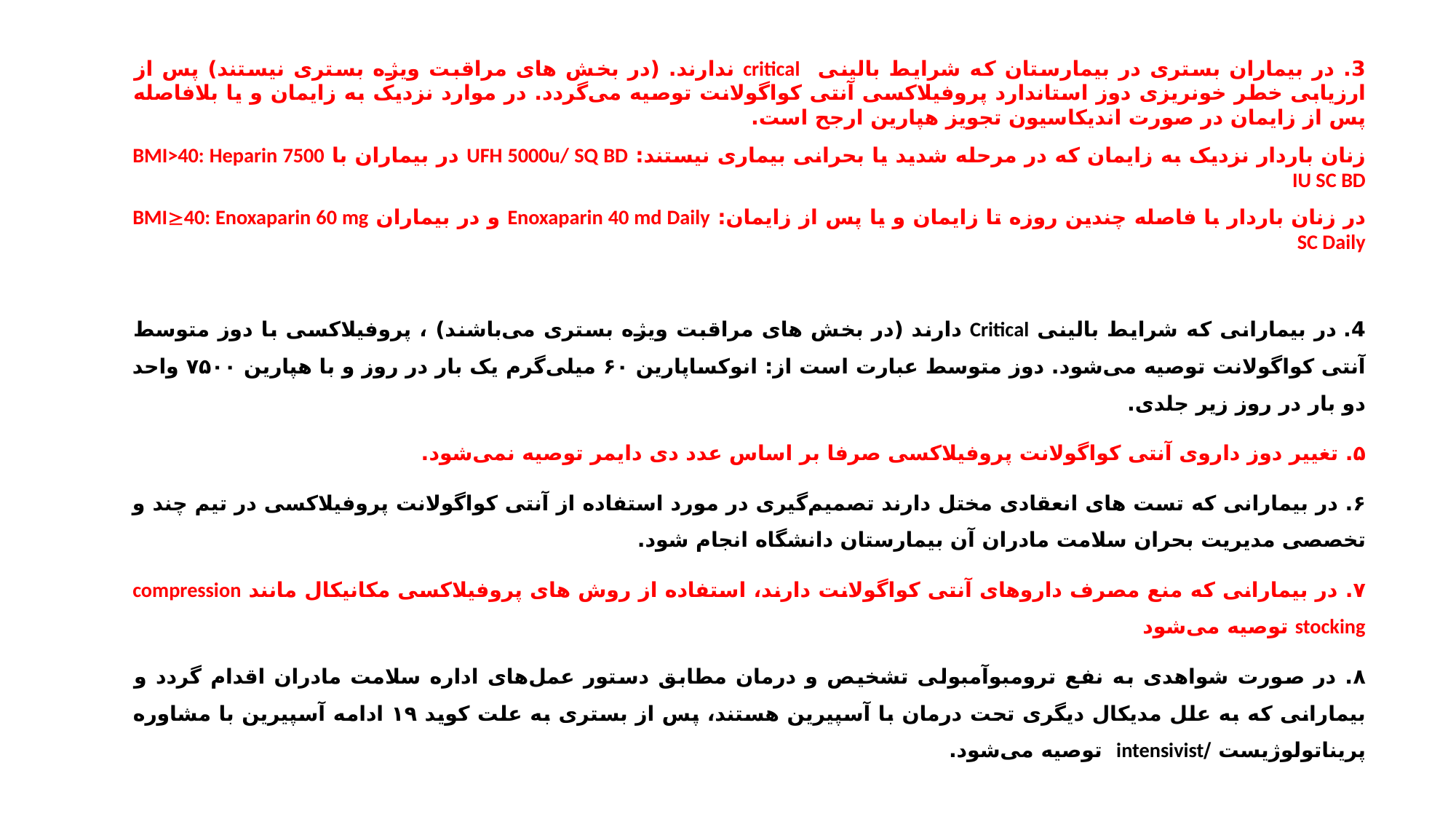

3. در بیماران بستری در بیمارستان که شرایط بالینی  critical ندارند. (در بخش های مراقبت ویژه بستری نیستند) پس از ارزیابی خطر خونریزی دوز استاندارد پروفیلاکسی آنتی کواگولانت توصیه می‌گردد. در موارد نزدیک به زایمان و یا بلافاصله پس از زایمان در صورت اندیکاسیون تجویز هپارین ارجح است.
زنان باردار نزدیک به زایمان که در مرحله شدید یا بحرانی بیماری نیستند: UFH 5000u/ SQ BD در بیماران با BMI>40: Heparin 7500 IU SC BD
در زنان باردار با فاصله چندین روزه تا زایمان و یا پس از زایمان: Enoxaparin 40 md Daily و در بیماران BMI≥40: Enoxaparin 60 mg SC Daily

4. در بیمارانی که شرایط بالینی Critical دارند (در بخش های مراقبت ویژه بستری می‌باشند) ، پروفیلاکسی با دوز متوسط آنتی کواگولانت توصیه می‌شود. دوز متوسط عبارت است از: انوکساپارین ۶۰ میلی‌گرم یک بار در روز و با هپارین ۷۵۰۰ واحد دو بار در روز زیر جلدی.
۵. تغییر دوز داروی آنتی کواگولانت پروفیلاکسی صرفا بر اساس عدد دی دایمر توصیه نمی‌شود.
۶. در بیمارانی که تست های انعقادی مختل دارند تصمیم‌گیری در مورد استفاده از آنتی کواگولانت پروفیلاکسی در تیم چند و تخصصی مدیریت بحران سلامت مادران آن بیمارستان دانشگاه انجام شود.
۷. در بیمارانی که منع مصرف داروهای آنتی کواگولانت دارند، استفاده از روش های پروفیلاکسی مکانیکال مانند compression stocking توصیه می‌شود
۸. در صورت شواهدی به نفع ترومبوآمبولی تشخیص و درمان مطابق دستور عمل‌های اداره سلامت مادران اقدام گردد و بیمارانی که به علل مدیکال دیگری تحت درمان با آسپیرین هستند، پس از بستری به علت کوید ۱۹ ادامه آسپیرین با مشاوره پریناتولوژیست /intensivist  توصیه می‌شود.